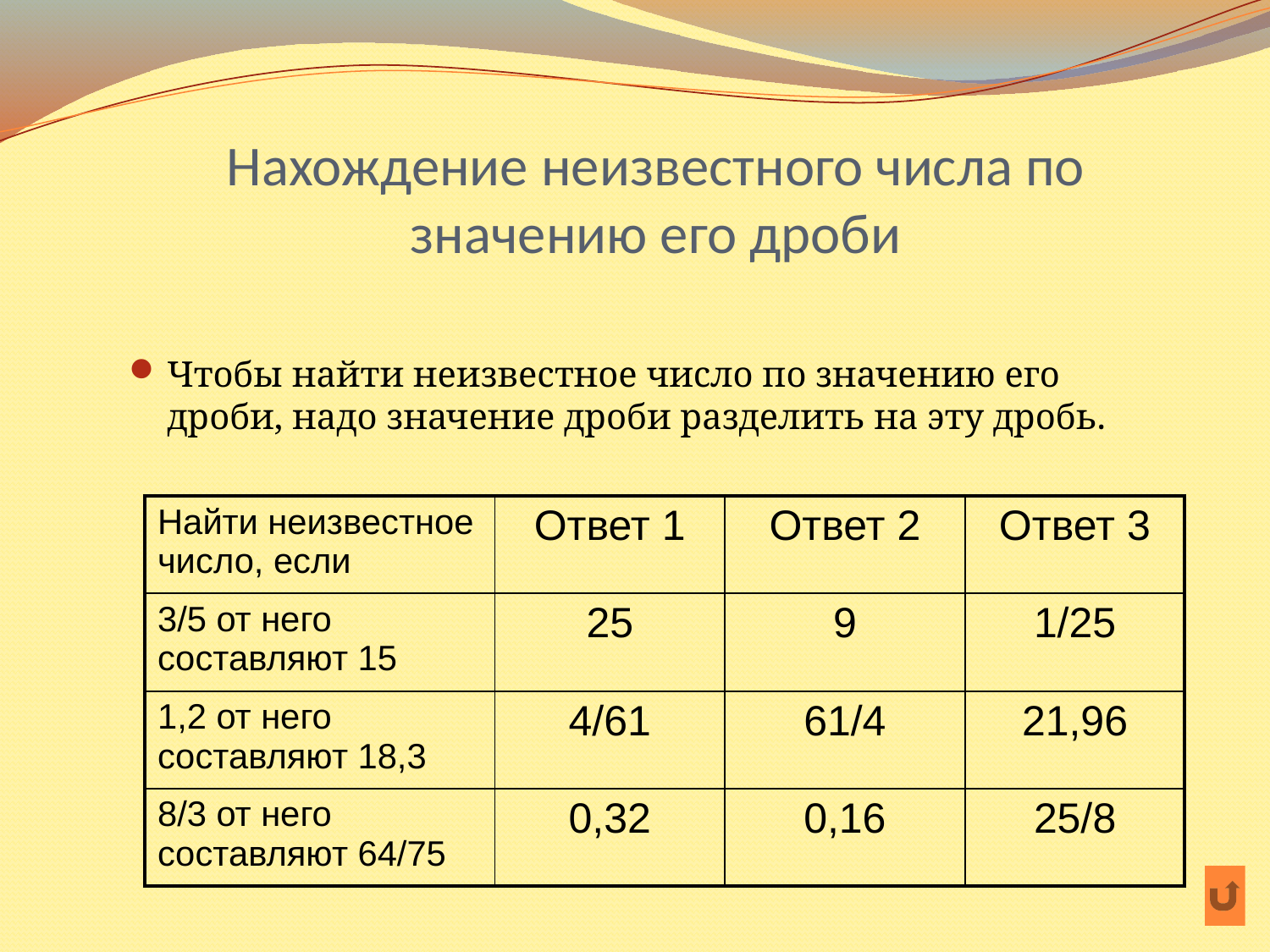

# Нахождение неизвестного числа по значению его дроби
Чтобы найти неизвестное число по значению его дроби, надо значение дроби разделить на эту дробь.
| Найти неизвестное число, если | Ответ 1 | Ответ 2 | Ответ 3 |
| --- | --- | --- | --- |
| 3/5 от него составляют 15 | 25 | 9 | 1/25 |
| 1,2 от него составляют 18,3 | 4/61 | 61/4 | 21,96 |
| 8/3 от него составляют 64/75 | 0,32 | 0,16 | 25/8 |